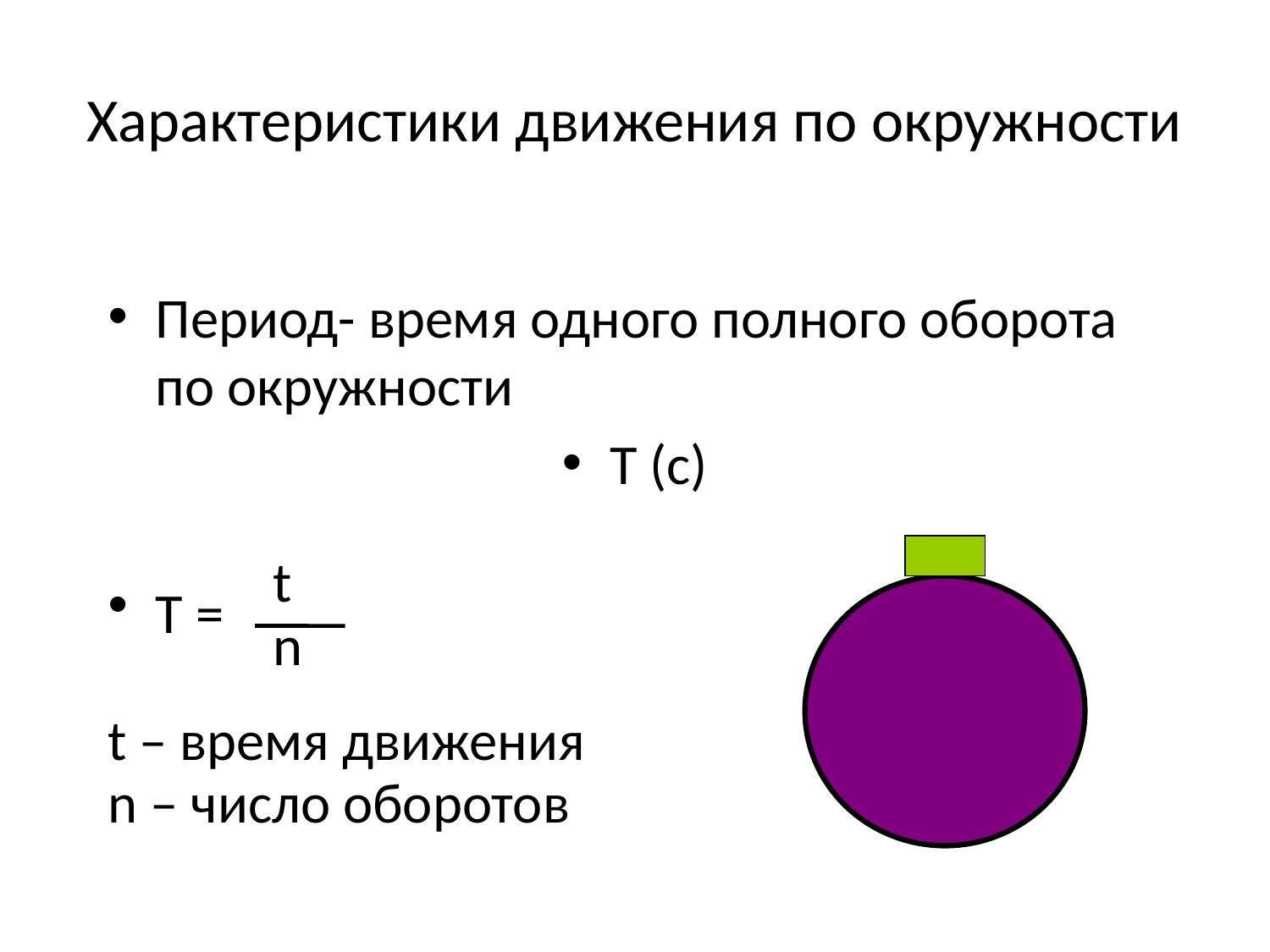

# Характеристики движения по окружности
Период- время одного полного оборота по окружности
Т (с)

             t
Т =
             n

t – время движения

n – число оборотов